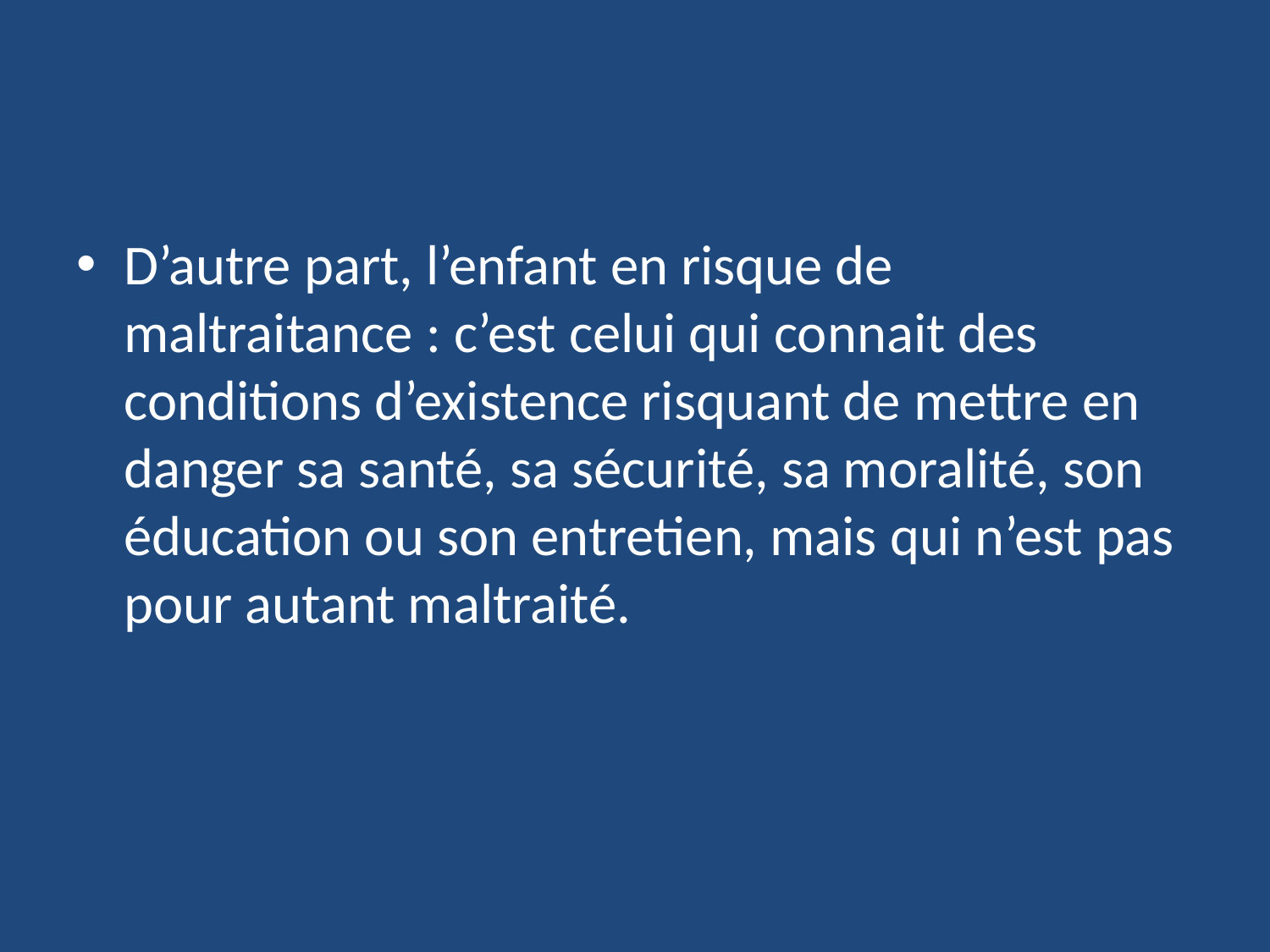

#
D’autre part, l’enfant en risque de maltraitance : c’est celui qui connait des conditions d’existence risquant de mettre en danger sa santé, sa sécurité, sa moralité, son éducation ou son entretien, mais qui n’est pas pour autant maltraité.